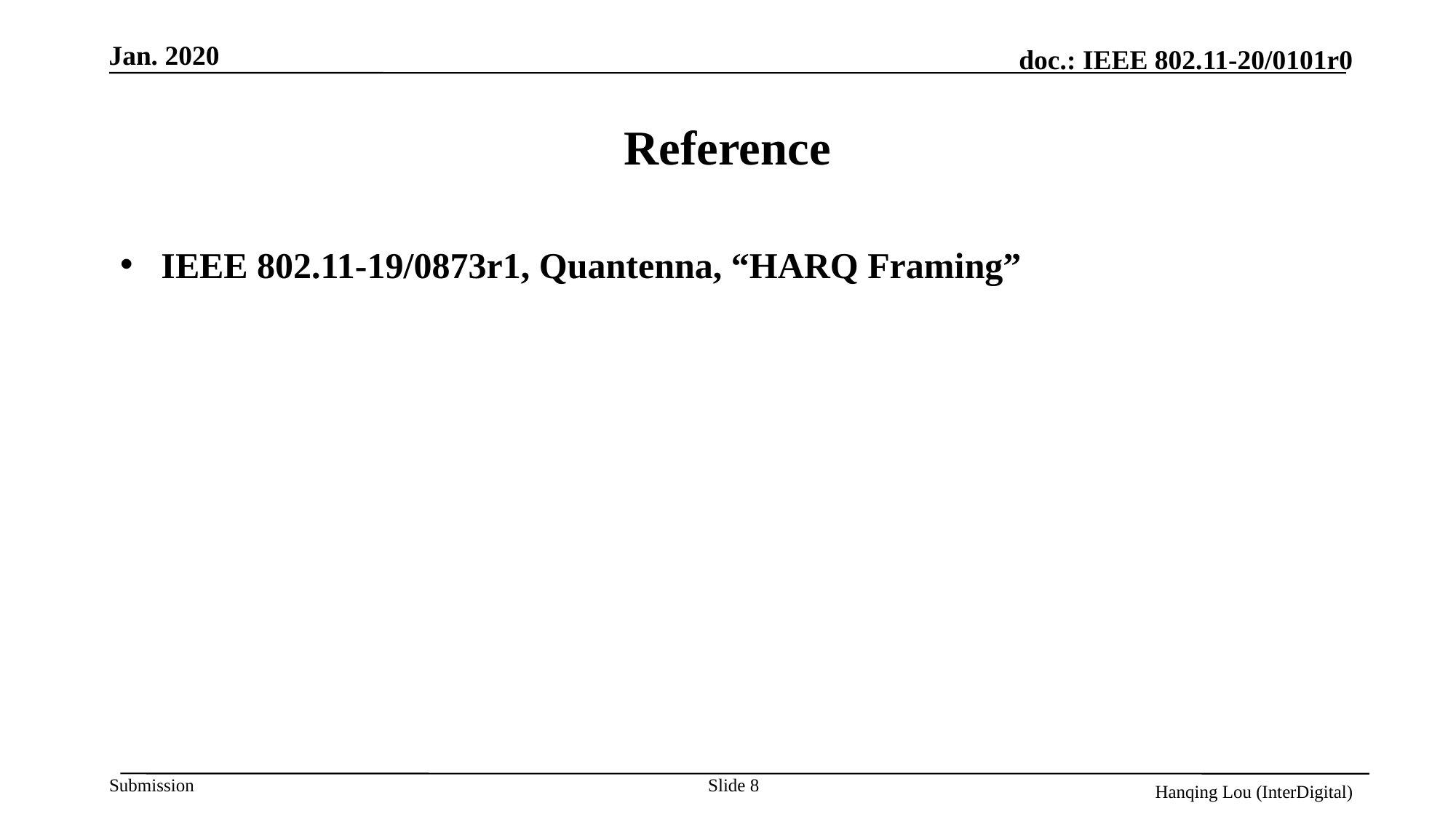

# Reference
IEEE 802.11-19/0873r1, Quantenna, “HARQ Framing”
Slide 8